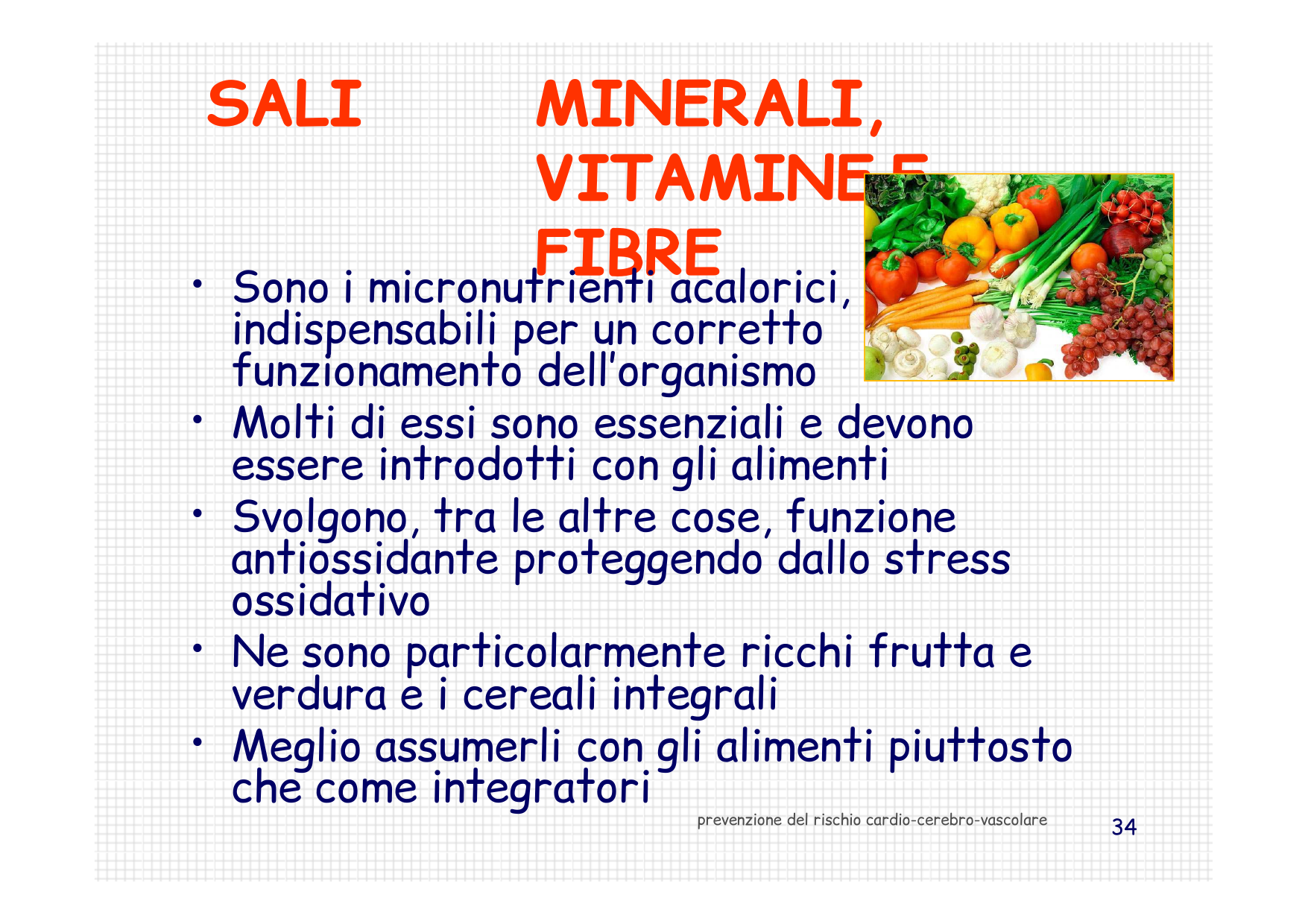

SALI	MINERALI,	VITAMINE E	FIBRE

Sono i micronutrienti acalorici, indispensabili per un corretto funzionamento dell’organismo
Molti di essi sono essenziali e devono essere introdotti con gli alimenti
Svolgono, tra le altre cose, funzione antiossidante proteggendo dallo stress ossidativo
Ne sono particolarmente ricchi frutta e verdura e i cereali integrali
Meglio assumerli con gli alimenti piuttosto che come integratori

prevenzione del rischio cardio-cerebro-vascolare
34